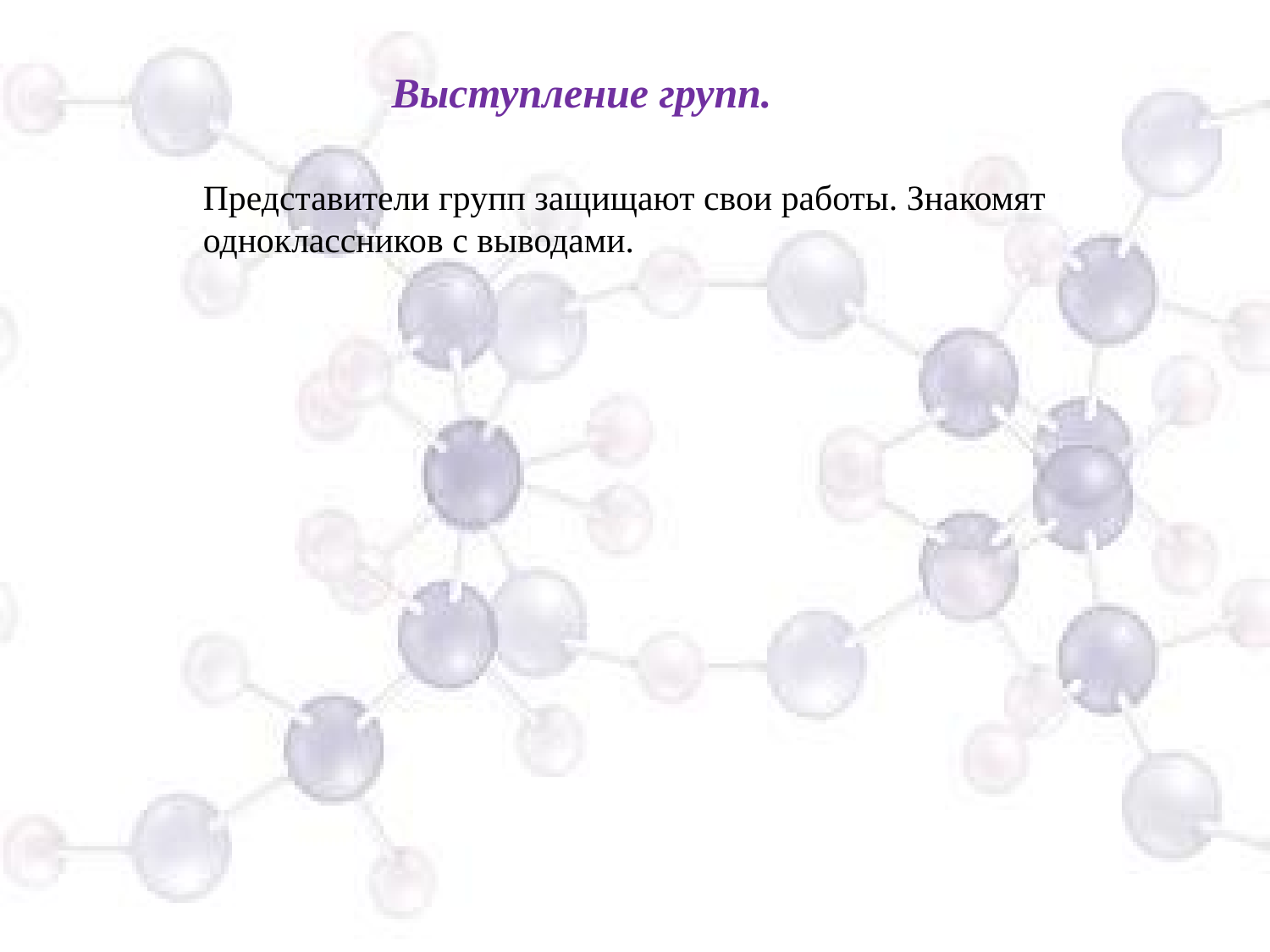

Выступление групп.
Представители групп защищают свои работы. Знакомят одноклассников с выводами.